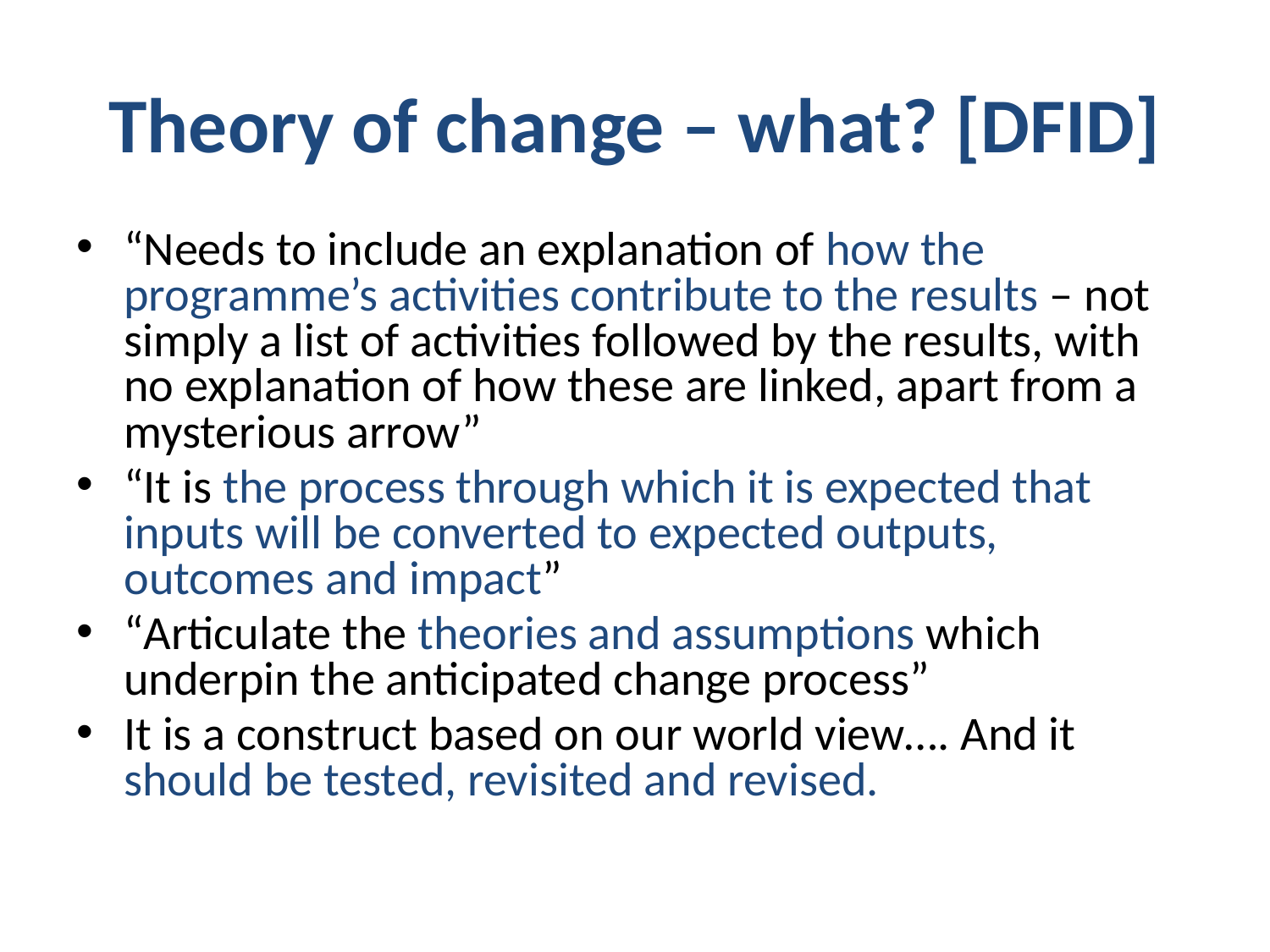

# Theory of change – what? [DFID]
“Needs to include an explanation of how the programme’s activities contribute to the results – not simply a list of activities followed by the results, with no explanation of how these are linked, apart from a mysterious arrow”
“It is the process through which it is expected that inputs will be converted to expected outputs, outcomes and impact”
“Articulate the theories and assumptions which underpin the anticipated change process”
It is a construct based on our world view…. And it should be tested, revisited and revised.